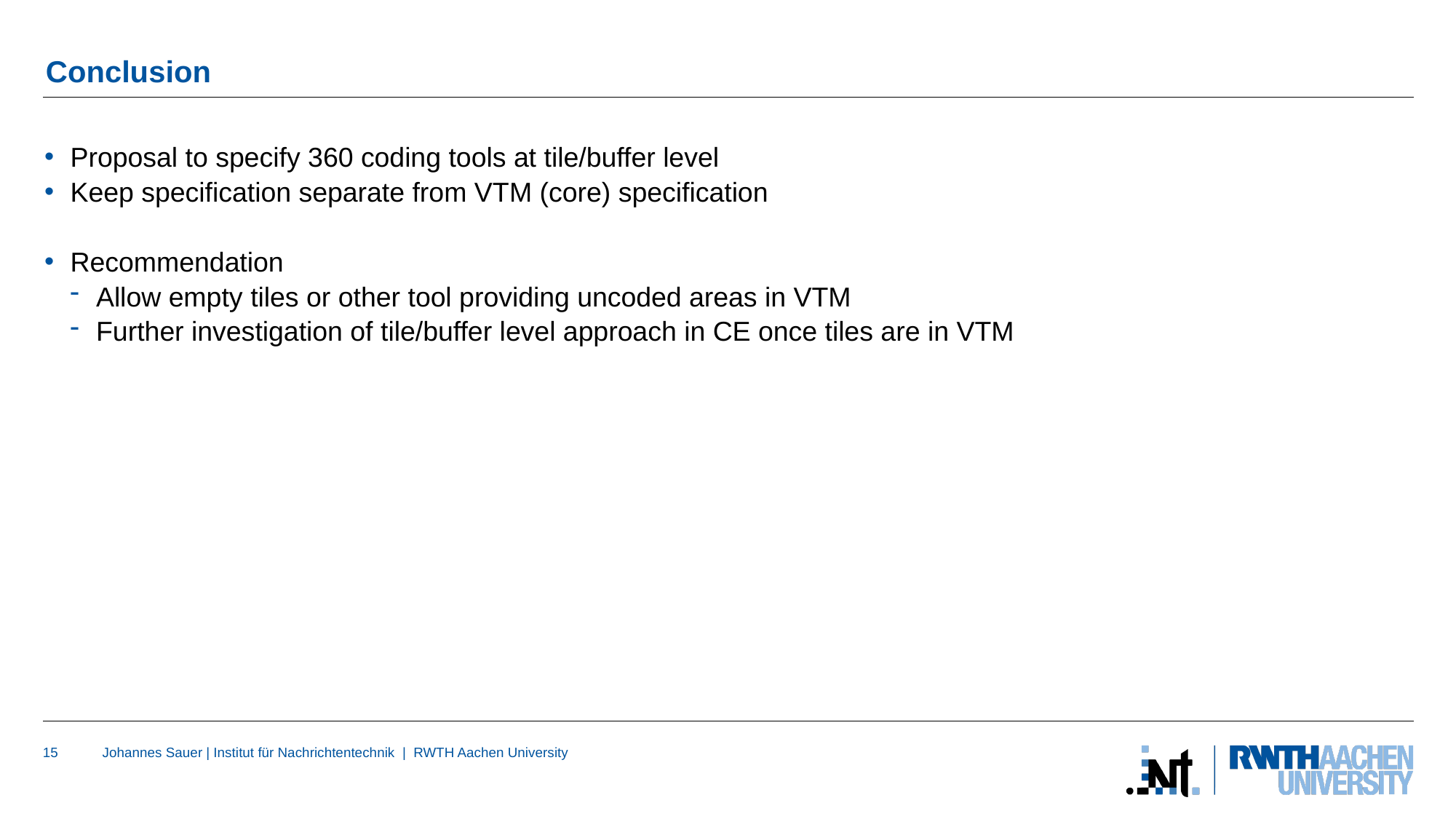

# Conclusion
Proposal to specify 360 coding tools at tile/buffer level
Keep specification separate from VTM (core) specification

Recommendation
Allow empty tiles or other tool providing uncoded areas in VTM
Further investigation of tile/buffer level approach in CE once tiles are in VTM